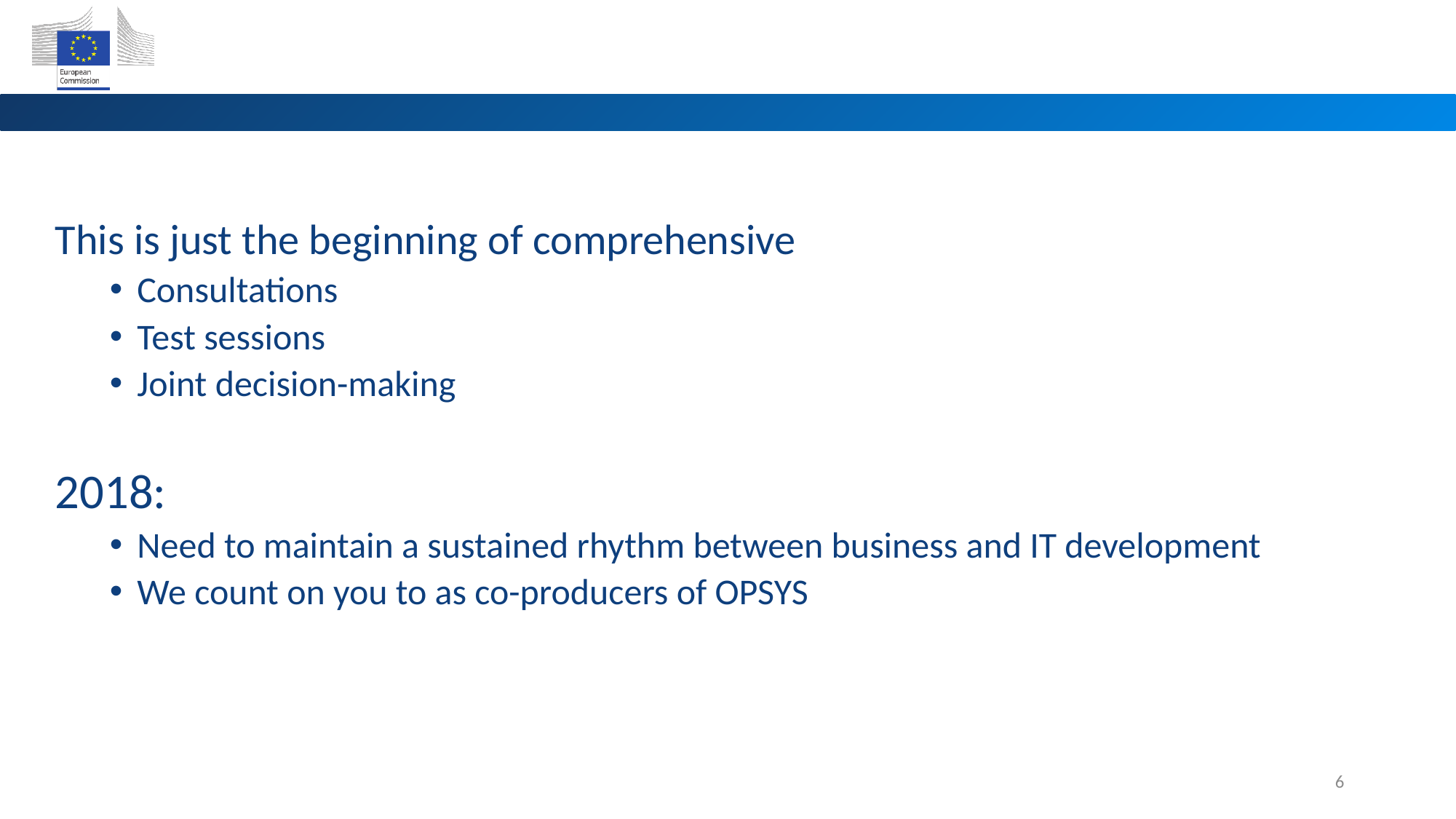

This is just the beginning of comprehensive
Consultations
Test sessions
Joint decision-making

2018:
Need to maintain a sustained rhythm between business and IT development
We count on you to as co-producers of OPSYS
6